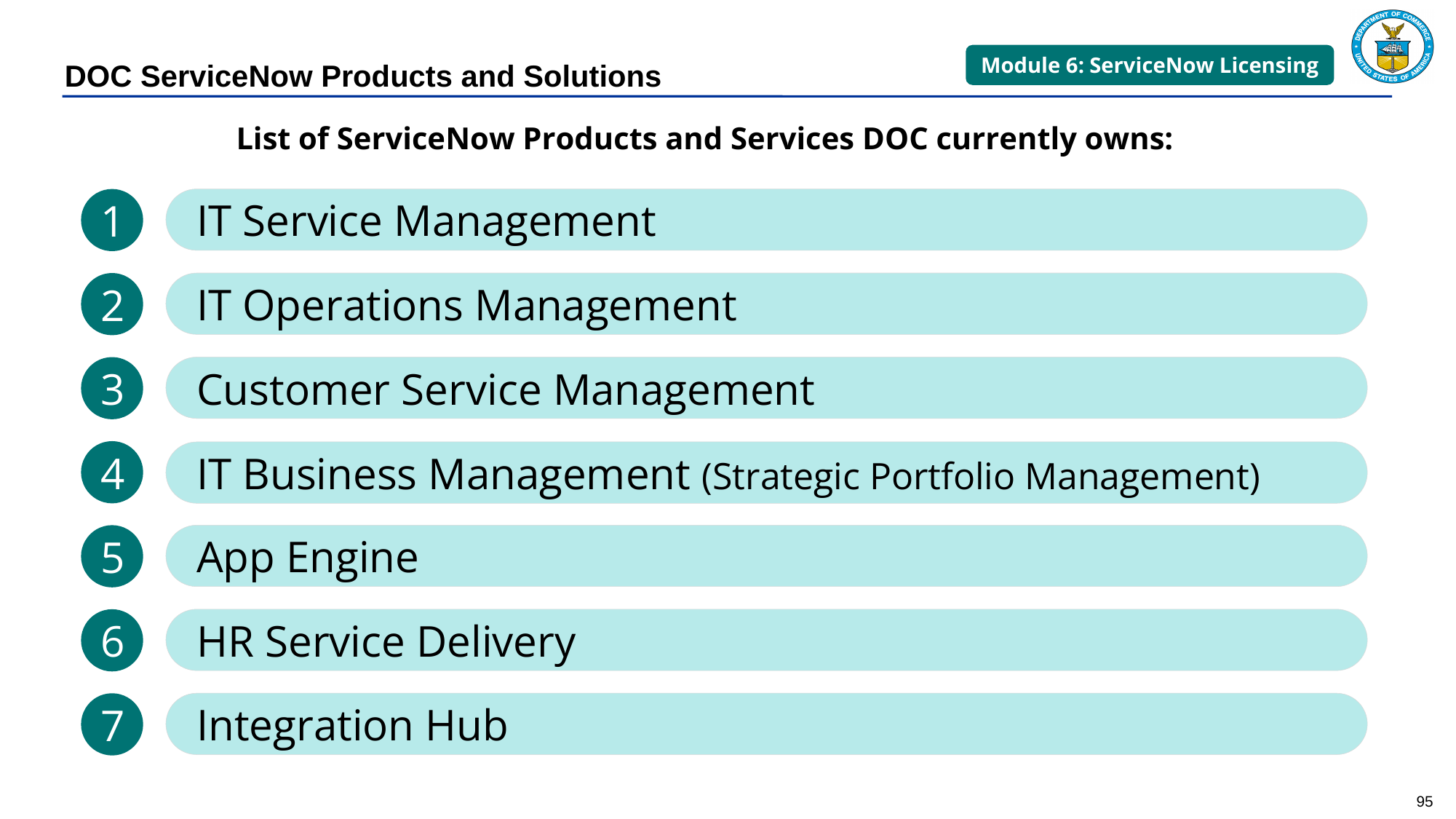

Module 6: ServiceNow Licensing
DOC ServiceNow Products and Solutions
List of ServiceNow Products and Services DOC currently owns:
1
IT Service Management
2
IT Operations Management
3
Customer Service Management
4
IT Business Management (Strategic Portfolio Management)
5
App Engine
6
HR Service Delivery
7
Integration Hub